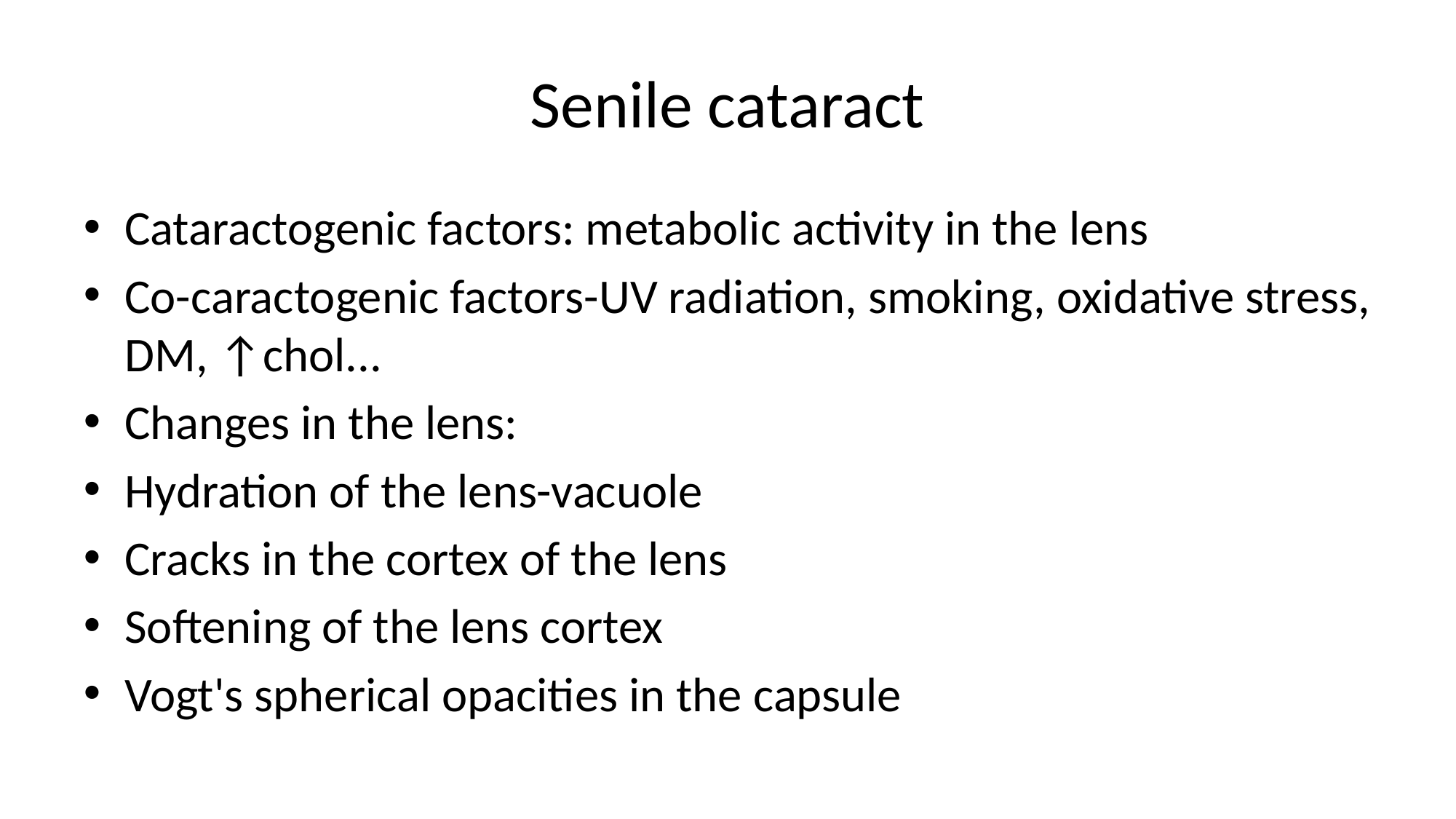

# Senile cataract
Cataractogenic factors: metabolic activity in the lens
Co-caractogenic factors-UV radiation, smoking, oxidative stress, DM, ↑chol...
Changes in the lens:
Hydration of the lens-vacuole
Cracks in the cortex of the lens
Softening of the lens cortex
Vogt's spherical opacities in the capsule